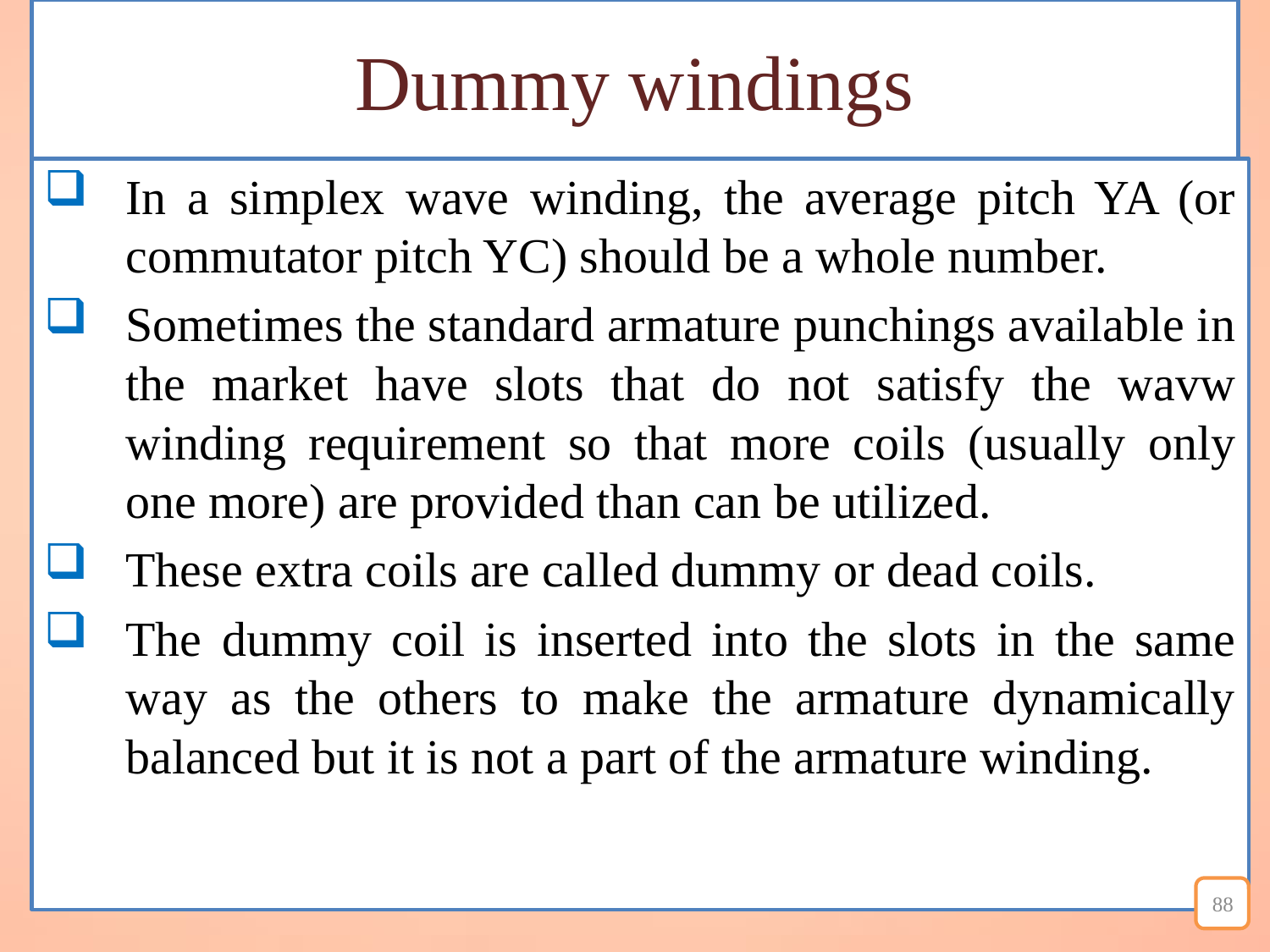

# Dummy windings
In a simplex wave winding, the average pitch YA (or commutator pitch YC) should be a whole number.
Sometimes the standard armature punchings available in the market have slots that do not satisfy the wavw winding requirement so that more coils (usually only one more) are provided than can be utilized.
These extra coils are called dummy or dead coils.
The dummy coil is inserted into the slots in the same way as the others to make the armature dynamically balanced but it is not a part of the armature winding.
88